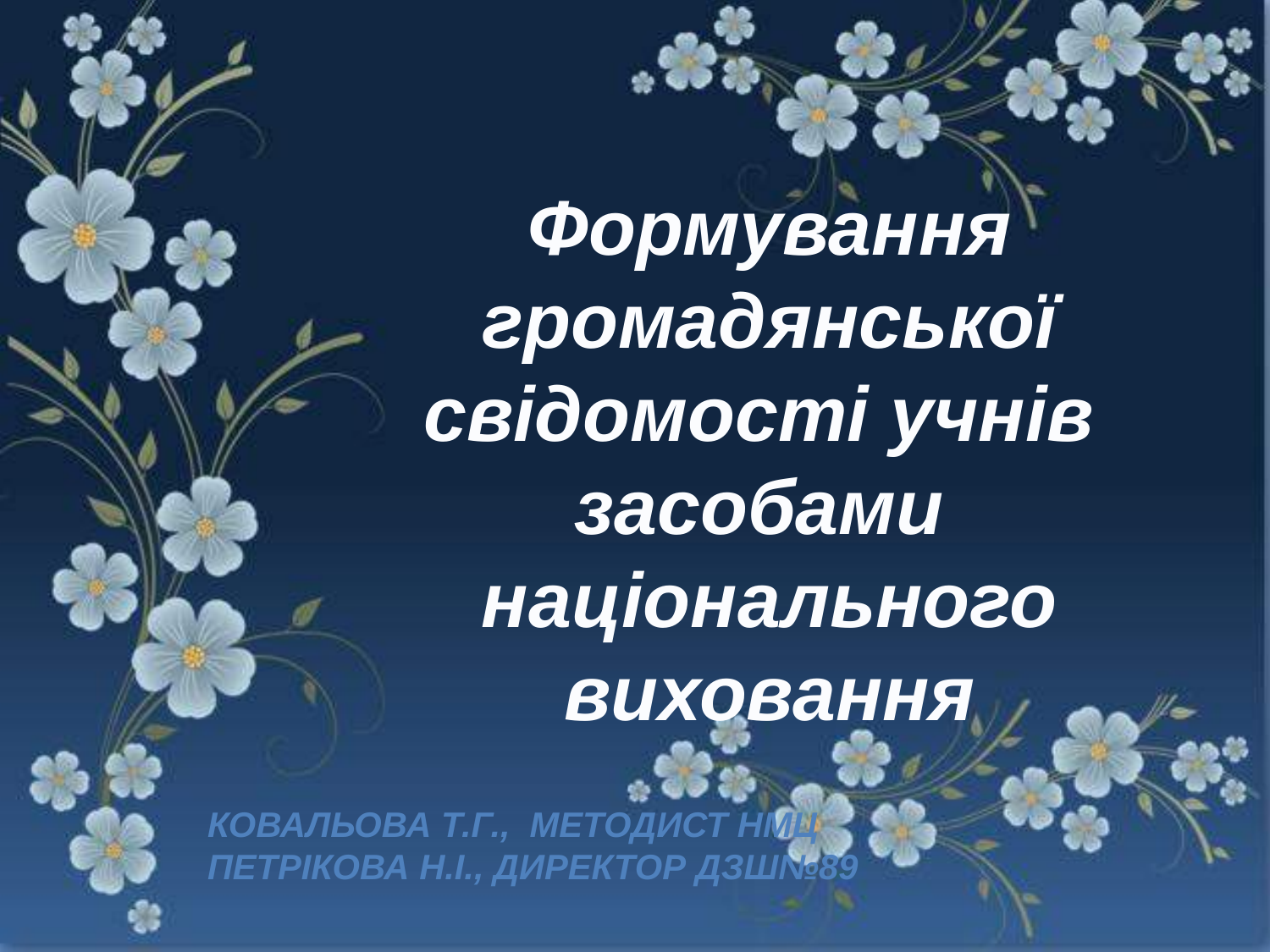

Формування громадянської свідомості учнів
засобами
національного виховання
Ковальова Т.Г.,  методист НМЦ
Петрікова н.і., директор ДЗШ№89